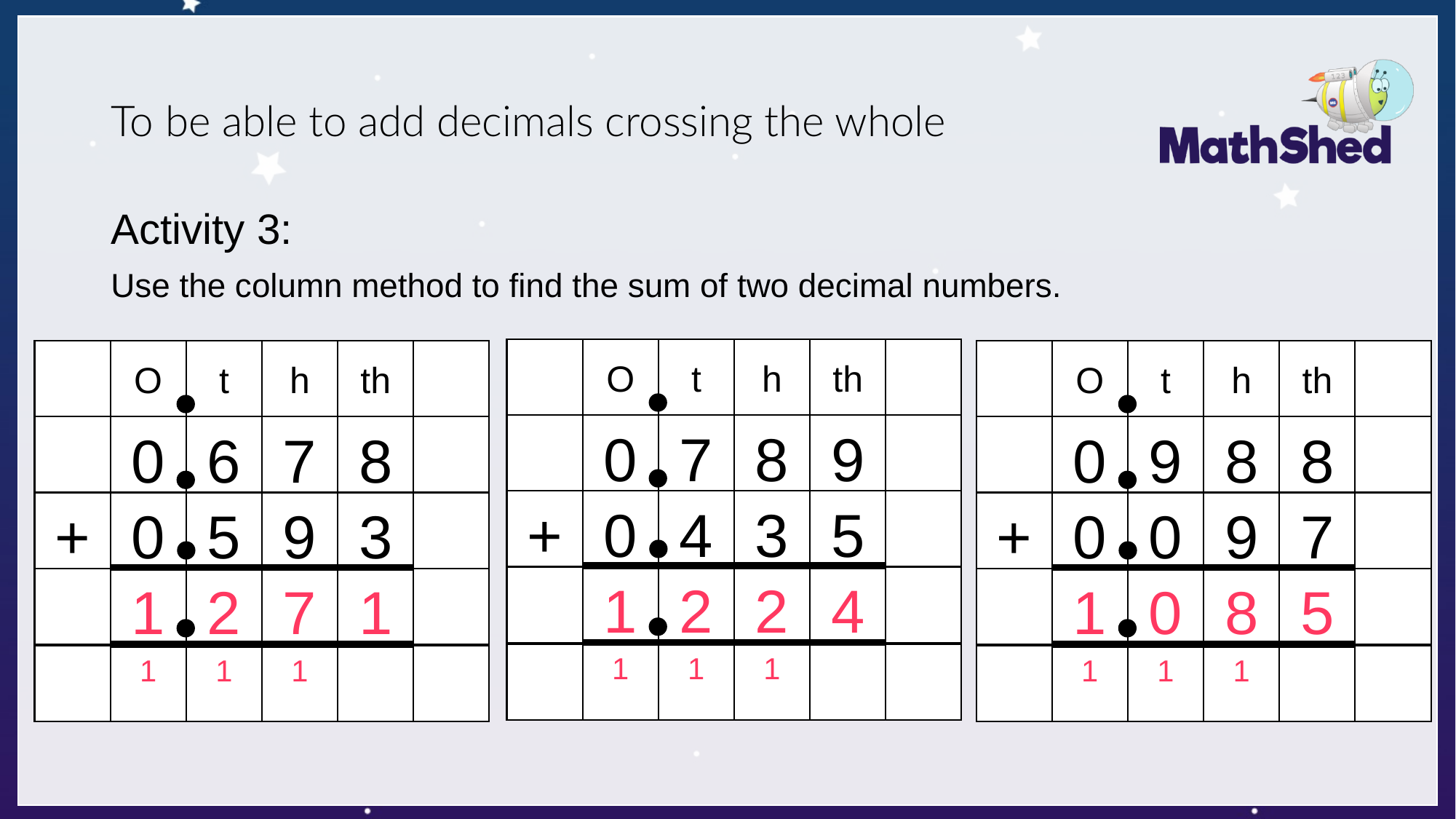

# To be able to add decimals crossing the whole
Activity 3:
Use the column method to find the sum of two decimal numbers.

O

t
h
th

O

t
h
th

O

t
h
th

0
7
8
9

0
6
7
8

0
9
8
8

+
0
4
3
5

+
0
5
9
3

+
0
0
9
7

1
2
2
4

1
2
7
1

1
0
8
5

1
1
1

1
1
1

1
1
1